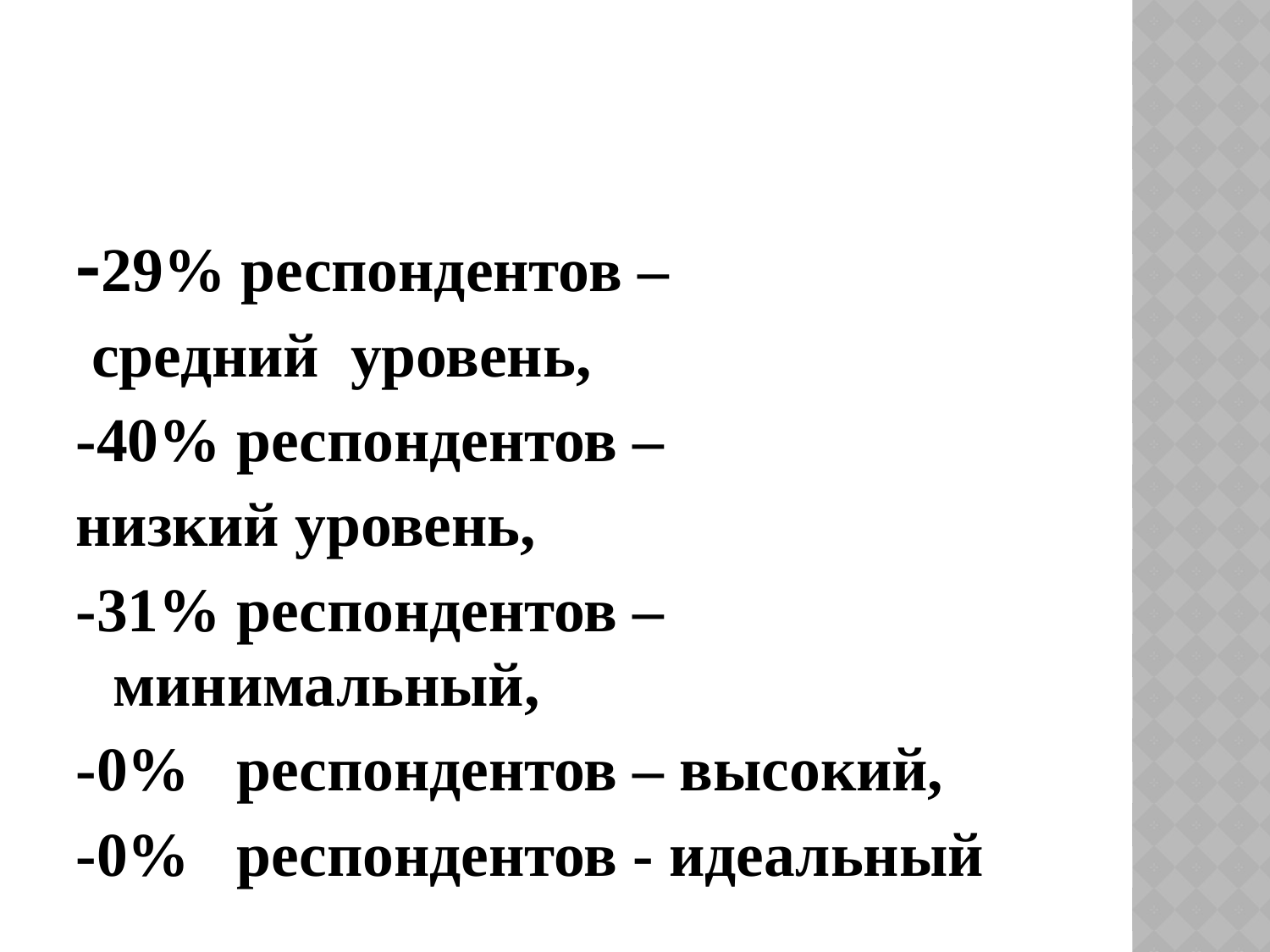

#
-29% респондентов –
 средний  уровень,
-40% респондентов –
низкий уровень,
-31% респондентов – минимальный,
-0%   респондентов – высокий,
-0%   респондентов - идеальный